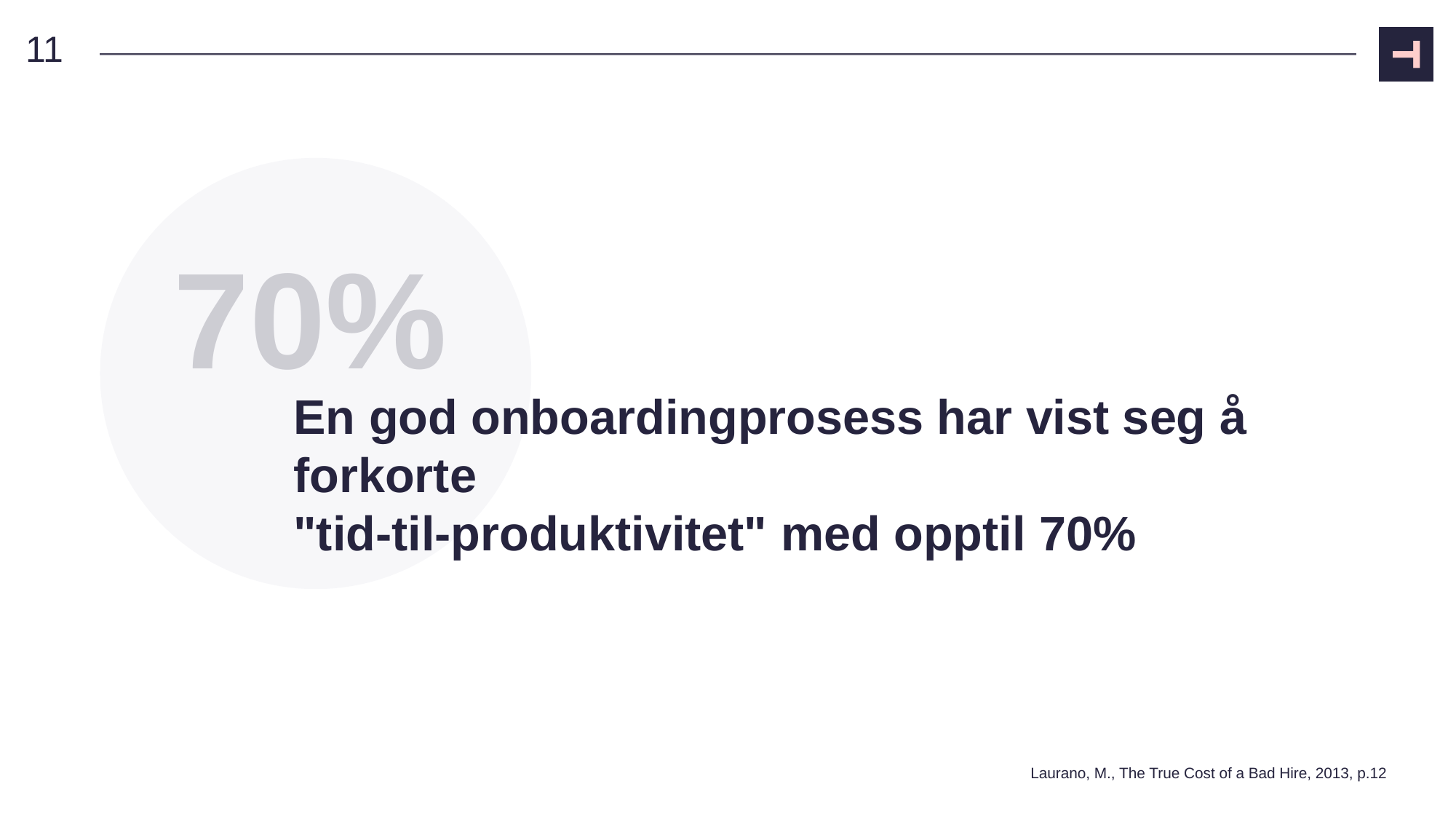

11

70%
# En god onboardingprosess har vist seg å forkorte "tid-til-produktivitet" med opptil 70%
Laurano, M., The True Cost of a Bad Hire, 2013, p.12